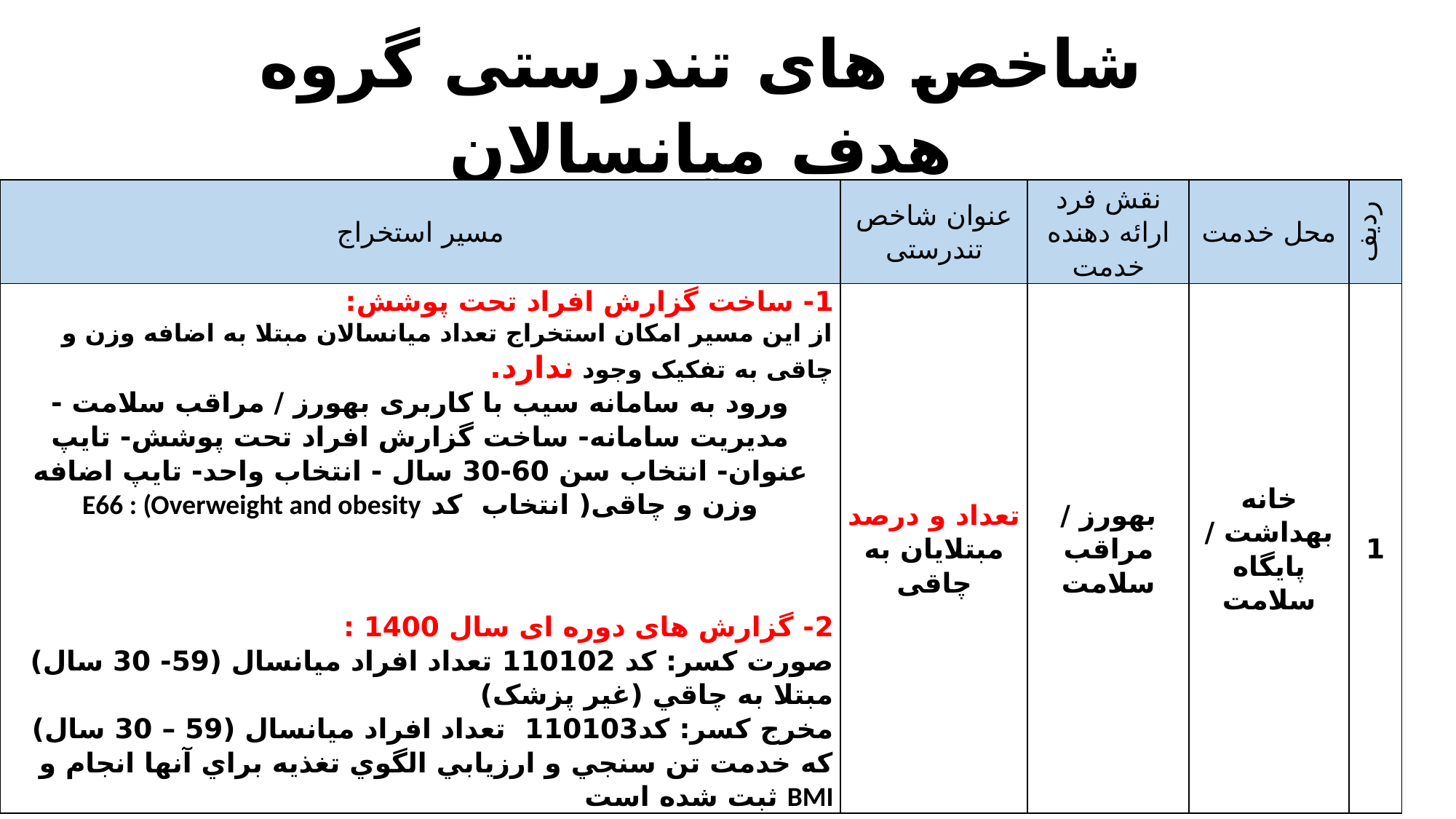

شاخص های تندرستی گروه هدف میانسالان
| مسیر استخراج | عنوان شاخص تندرستی | نقش فرد ارائه دهنده خدمت | محل خدمت | ردیف |
| --- | --- | --- | --- | --- |
| 1- ساخت گزارش افراد تحت پوشش: از این مسیر امکان استخراج تعداد میانسالان مبتلا به اضافه وزن و چاقی به تفکیک وجود ندارد. ورود به سامانه سیب با کاربری بهورز / مراقب سلامت - مدیریت سامانه- ساخت گزارش افراد تحت پوشش- تایپ عنوان- انتخاب سن 60-30 سال - انتخاب واحد- تایپ اضافه وزن و چاقی( انتخاب کد E66 : (Overweight and obesity 2- گزارش های دوره ای سال 1400 : صورت کسر: کد 110102 تعداد افراد ميانسال (59- 30 سال) مبتلا به چاقي (غير پزشک) مخرج کسر: کد110103 تعداد افراد ميانسال (59 – 30 سال) که خدمت تن سنجي و ارزيابي الگوي تغذيه براي آنها انجام و BMI ثبت شده است | تعداد و درصد مبتلایان به چاقی | بهورز / مراقب سلامت | خانه بهداشت / پایگاه سلامت | 1 |